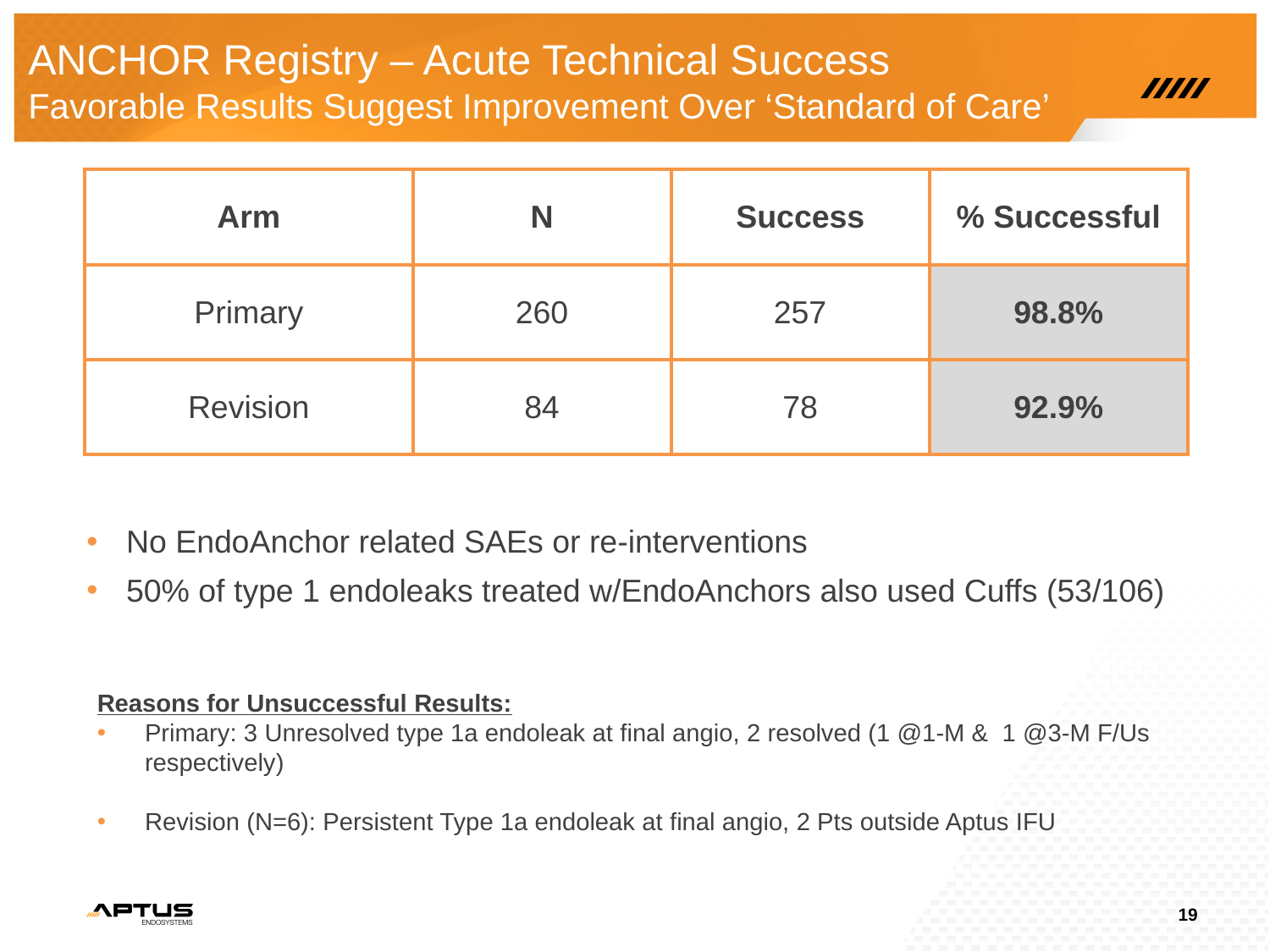

ANCHOR Registry – Acute Technical Success
Favorable Results Suggest Improvement Over ‘Standard of Care’
| Arm | N | Success | % Successful |
| --- | --- | --- | --- |
| Primary | 260 | 257 | 98.8% |
| Revision | 84 | 78 | 92.9% |
No EndoAnchor related SAEs or re-interventions
50% of type 1 endoleaks treated w/EndoAnchors also used Cuffs (53/106)
Reasons for Unsuccessful Results:
Primary: 3 Unresolved type 1a endoleak at final angio, 2 resolved (1 @1-M &  1 @3-M F/Us respectively)

Revision (N=6): Persistent Type 1a endoleak at final angio, 2 Pts outside Aptus IFU
19